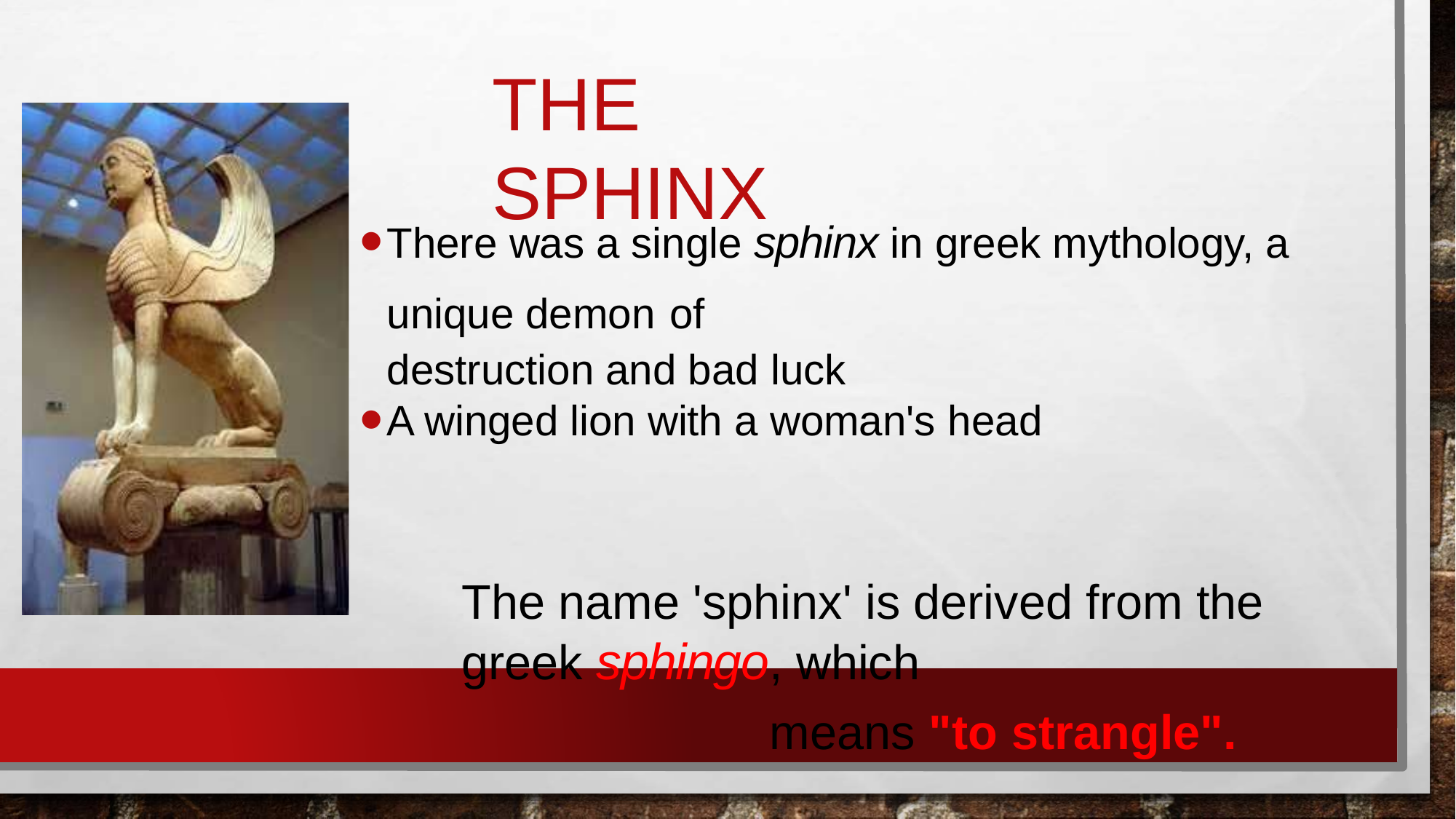

# THE SPHINX

There was a single sphinx in greek mythology, a unique demon of
destruction and bad luck
A winged lion with a woman's head

The name 'sphinx' is derived from the greek sphingo, which
means "to strangle".